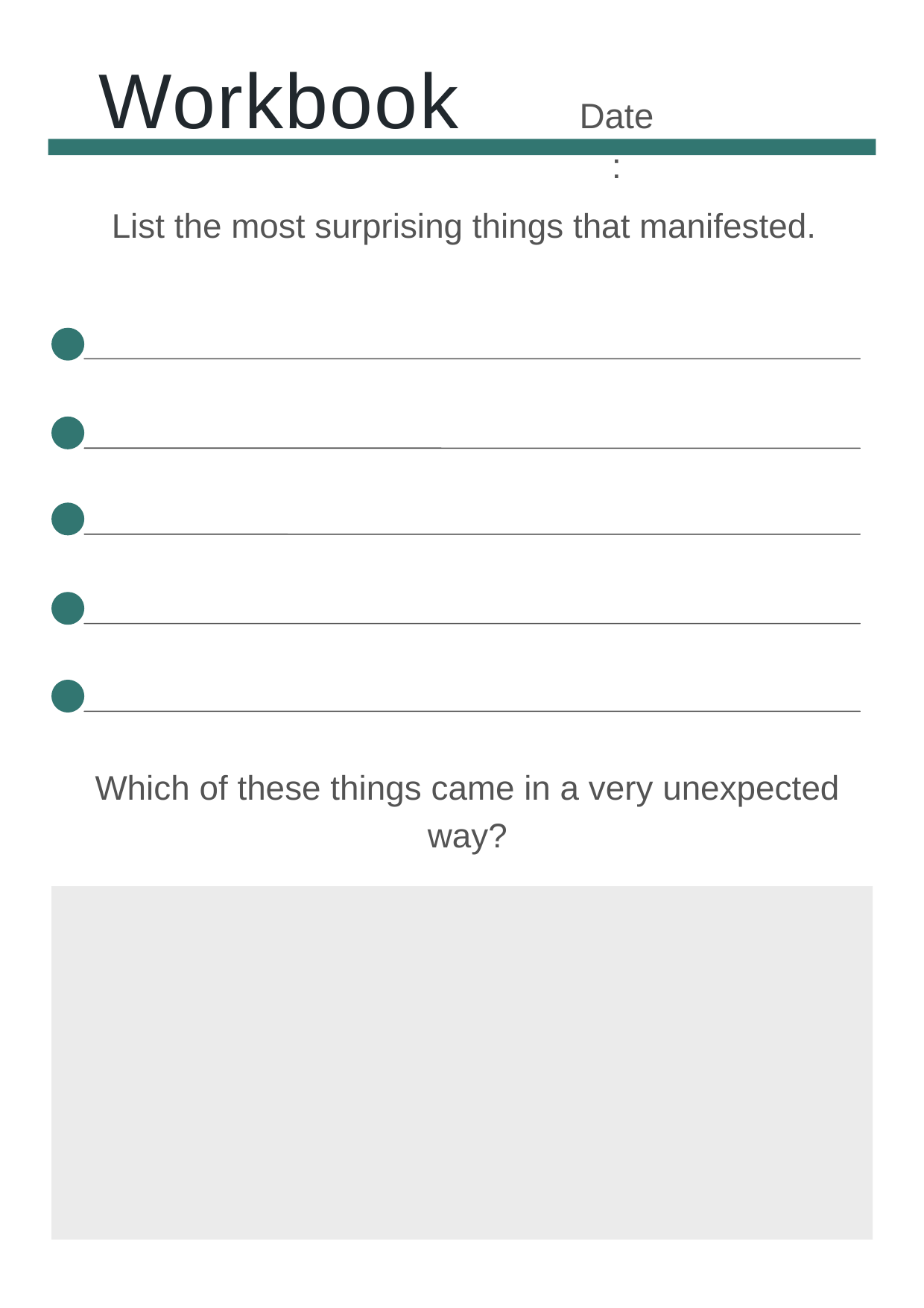

Workbook
Date:

List the most surprising things that manifested.

Which of these things came in a very unexpected way?